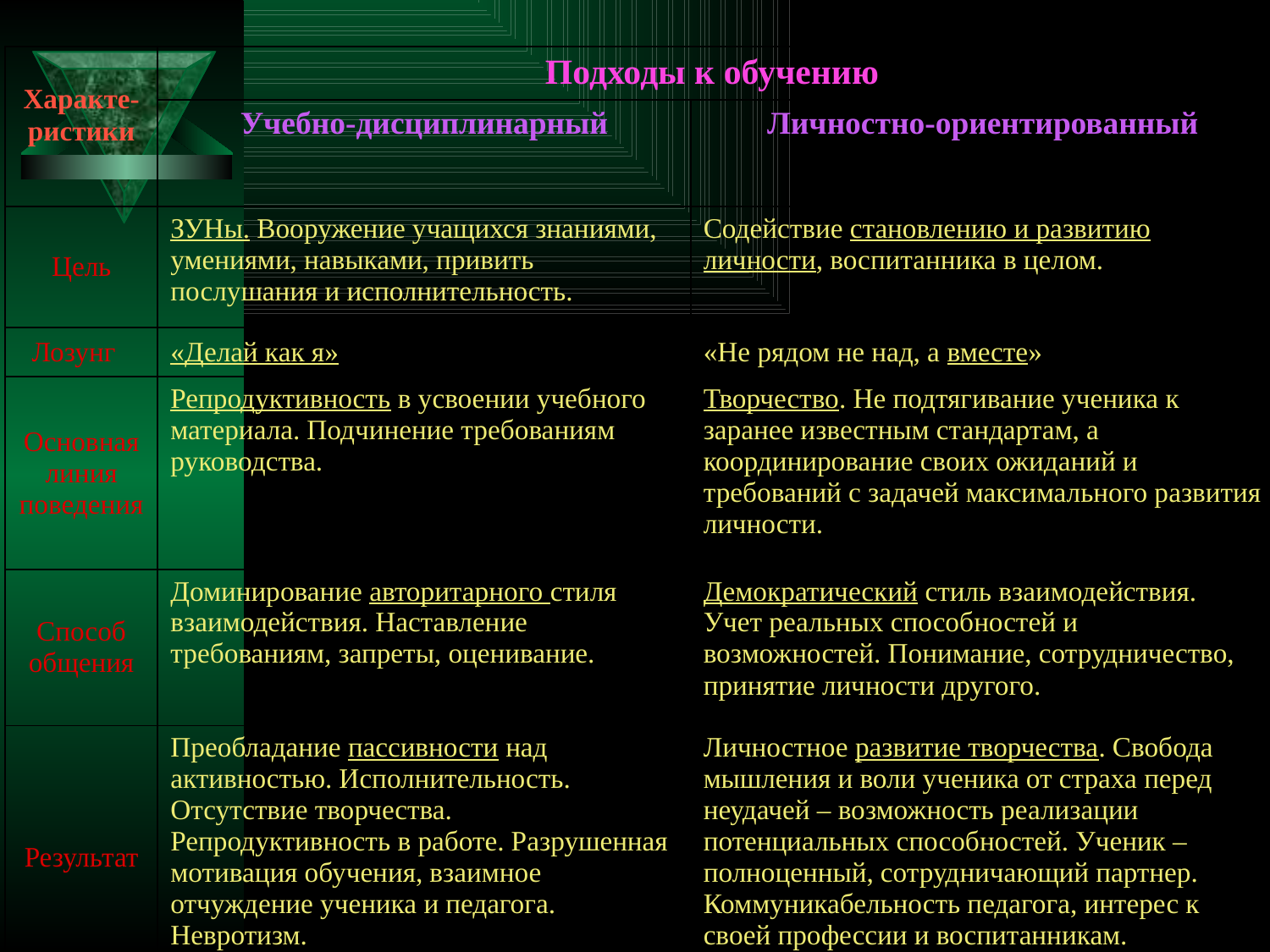

| Характе-ристики | Подходы к обучению |  |
| --- | --- | --- |
|  | Учебно-дисциплинарный | Личностно-ориентированный |
| Цель | ЗУНы. Вооружение учащихся знаниями, умениями, навыками, привить послушания и исполнительность. | Содействие становлению и развитию личности, воспитанника в целом. |
| Лозунг | «Делай как я» | «Не рядом не над, а вместе» |
| Основная линия поведения | Репродуктивность в усвоении учебного материала. Подчинение требованиям руководства. | Творчество. Не подтягивание ученика к заранее известным стандартам, а координирование своих ожиданий и требований с задачей максимального развития личности. |
| Способ общения | Доминирование авторитарного стиля взаимодействия. Наставление требованиям, запреты, оценивание. | Демократический стиль взаимодействия. Учет реальных способностей и возможностей. Понимание, сотрудничество, принятие личности другого. |
| Результат | Преобладание пассивности над активностью. Исполнительность. Отсутствие творчества. Репродуктивность в работе. Разрушенная мотивация обучения, взаимное отчуждение ученика и педагога. Невротизм. | Личностное развитие творчества. Свобода мышления и воли ученика от страха перед неудачей – возможность реализации потенциальных способностей. Ученик – полноценный, сотрудничающий партнер. Коммуникабельность педагога, интерес к своей профессии и воспитанникам. |